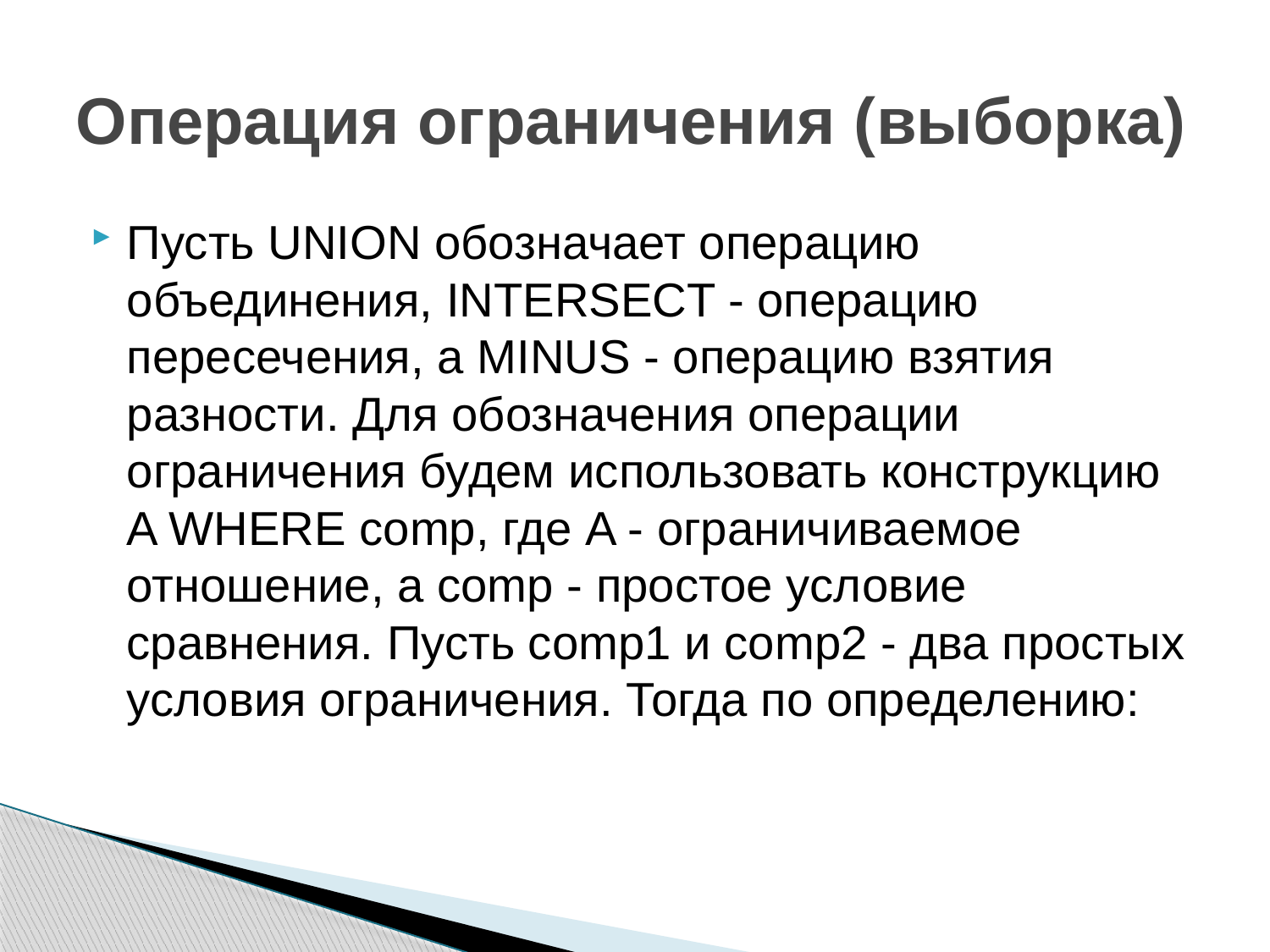

# Операция ограничения (выборка)
Пусть UNION обозначает операцию объединения, INTERSECT - операцию пересечения, а MINUS - операцию взятия разности. Для обозначения операции ограничения будем использовать конструкцию A WHERE comp, где A - ограничиваемое отношение, а comp - простое условие сравнения. Пусть comp1 и comp2 - два простых условия ограничения. Тогда по определению: